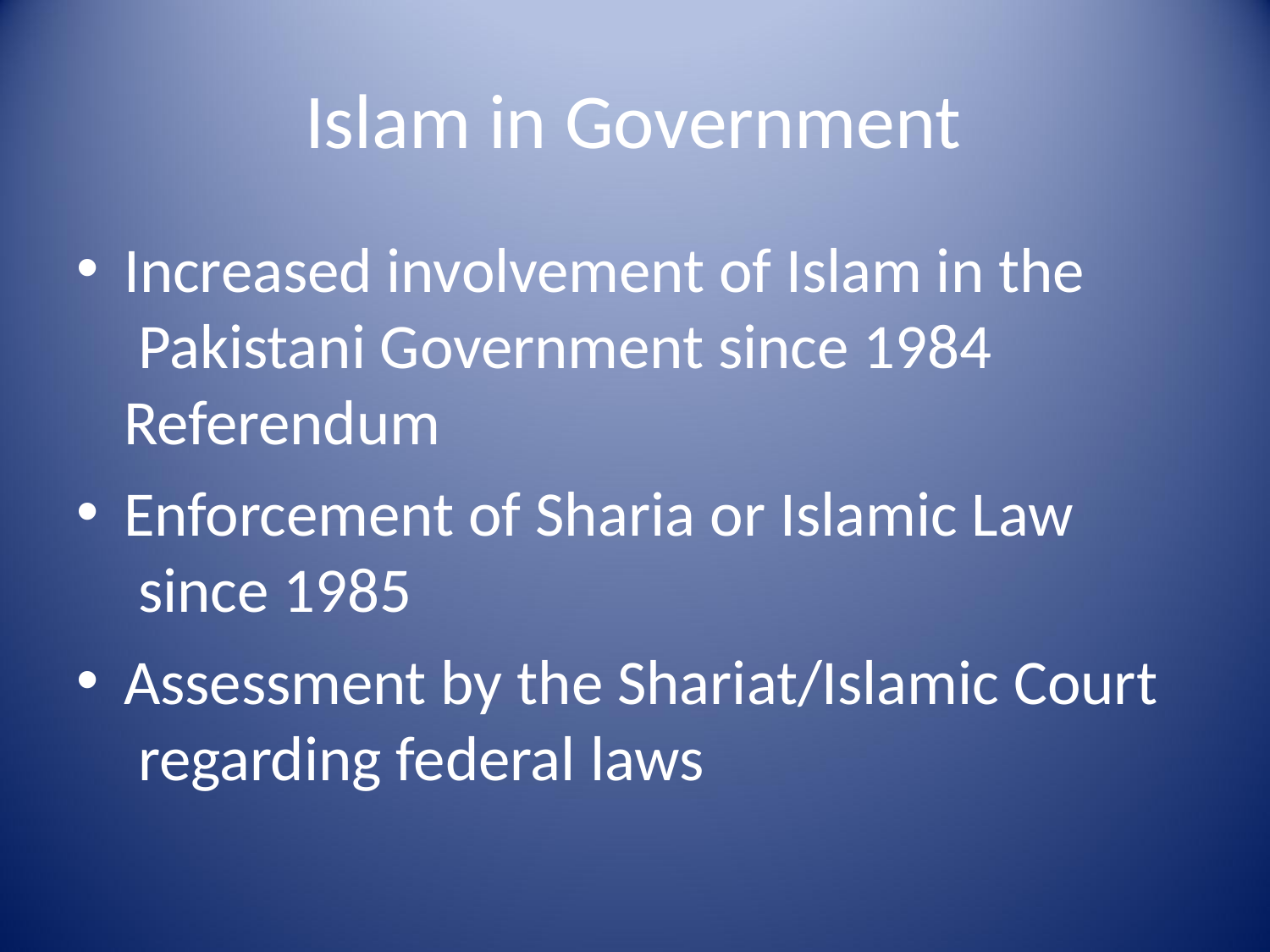

# Islam in Government
Increased involvement of Islam in the  Pakistani Government since 1984  Referendum
Enforcement of Sharia or Islamic Law  since 1985
Assessment by the Shariat/Islamic Court  regarding federal laws